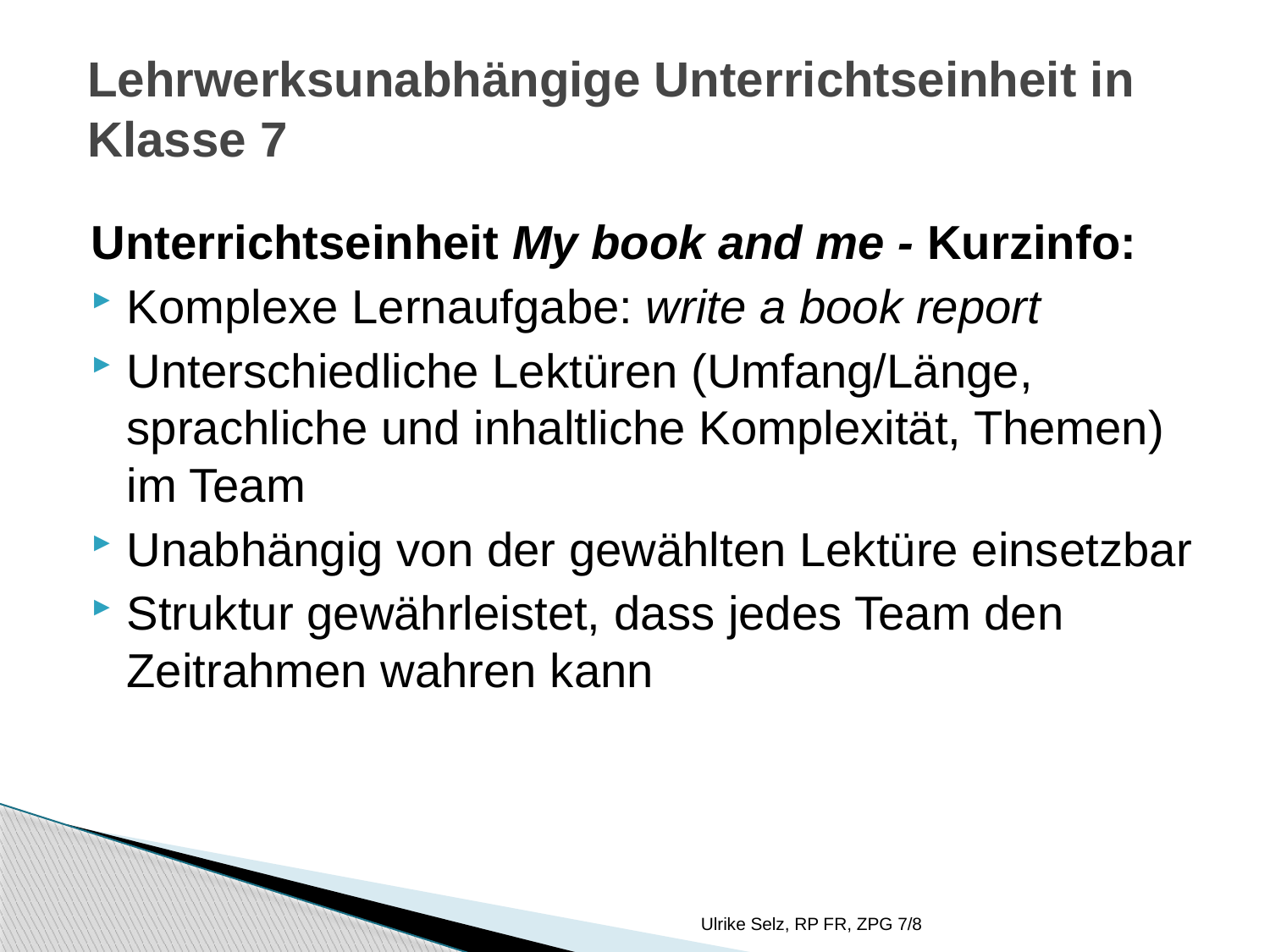

# Lehrwerksunabhängige Unterrichtseinheit in Klasse 7
Unterrichtseinheit My book and me - Kurzinfo:
Komplexe Lernaufgabe: write a book report
Unterschiedliche Lektüren (Umfang/Länge, sprachliche und inhaltliche Komplexität, Themen) im Team
Unabhängig von der gewählten Lektüre einsetzbar
Struktur gewährleistet, dass jedes Team den Zeitrahmen wahren kann
Ulrike Selz, RP FR, ZPG 7/8